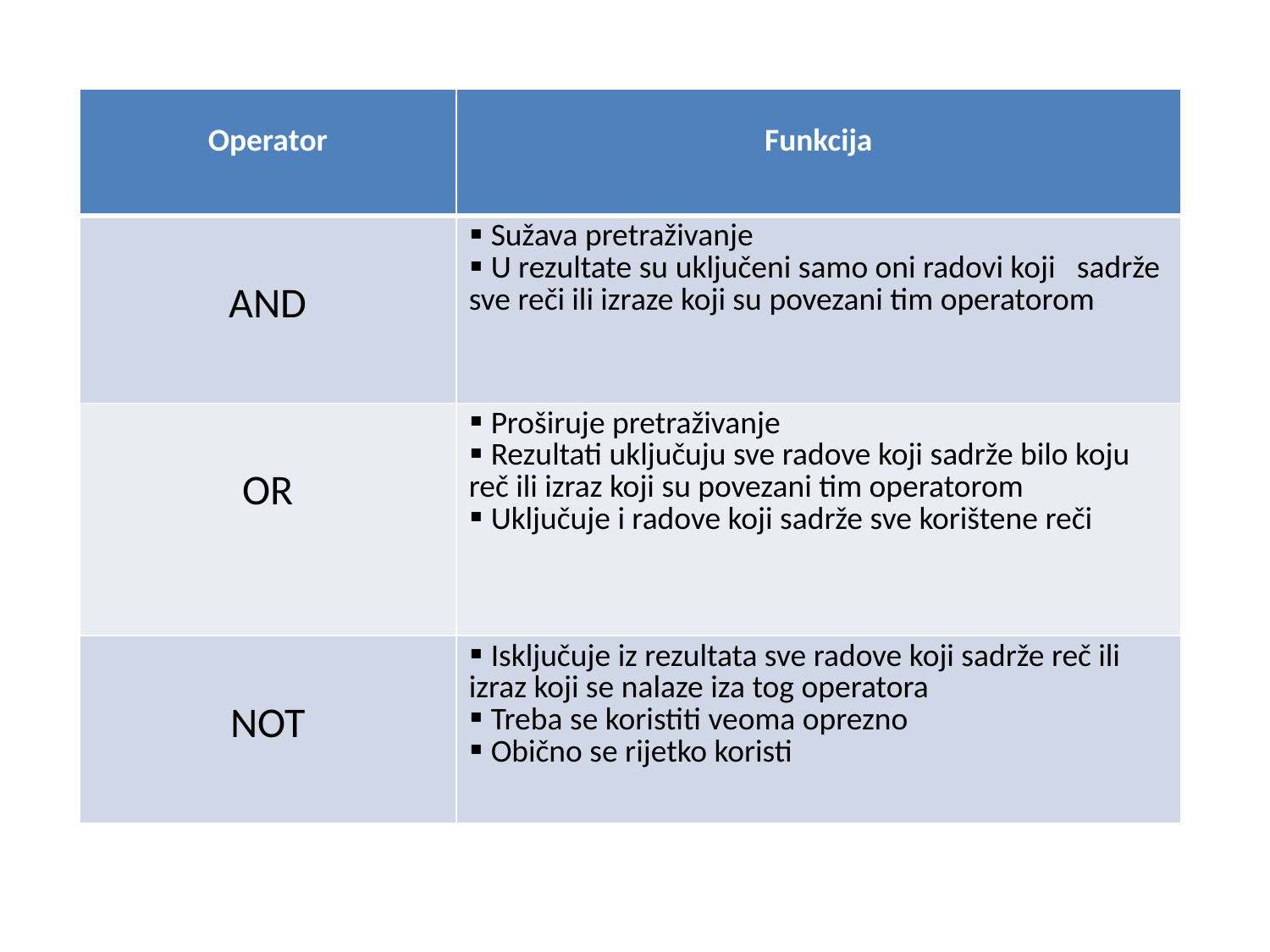

| Operator | Funkcija |
| --- | --- |
| AND | Sužava pretraživanje U rezultate su uključeni samo oni radovi koji sadrže sve reči ili izraze koji su povezani tim operatorom |
| OR | Proširuje pretraživanje Rezultati uključuju sve radove koji sadrže bilo koju reč ili izraz koji su povezani tim operatorom Uključuje i radove koji sadrže sve korištene reči |
| NOT | Isključuje iz rezultata sve radove koji sadrže reč ili izraz koji se nalaze iza tog operatora Treba se koristiti veoma oprezno Obično se rijetko koristi |